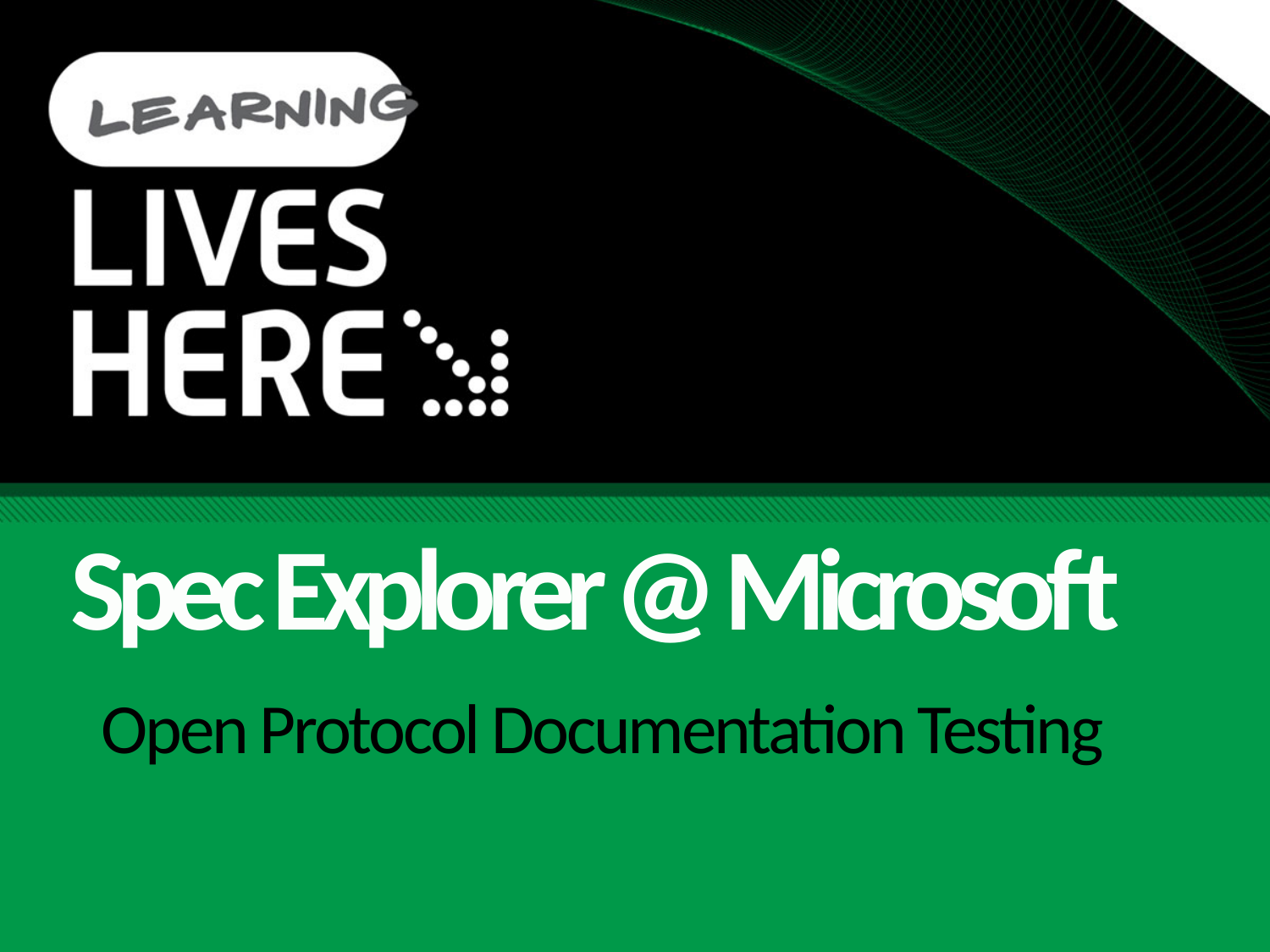

Spec Explorer @ Microsoft
# Open Protocol Documentation Testing